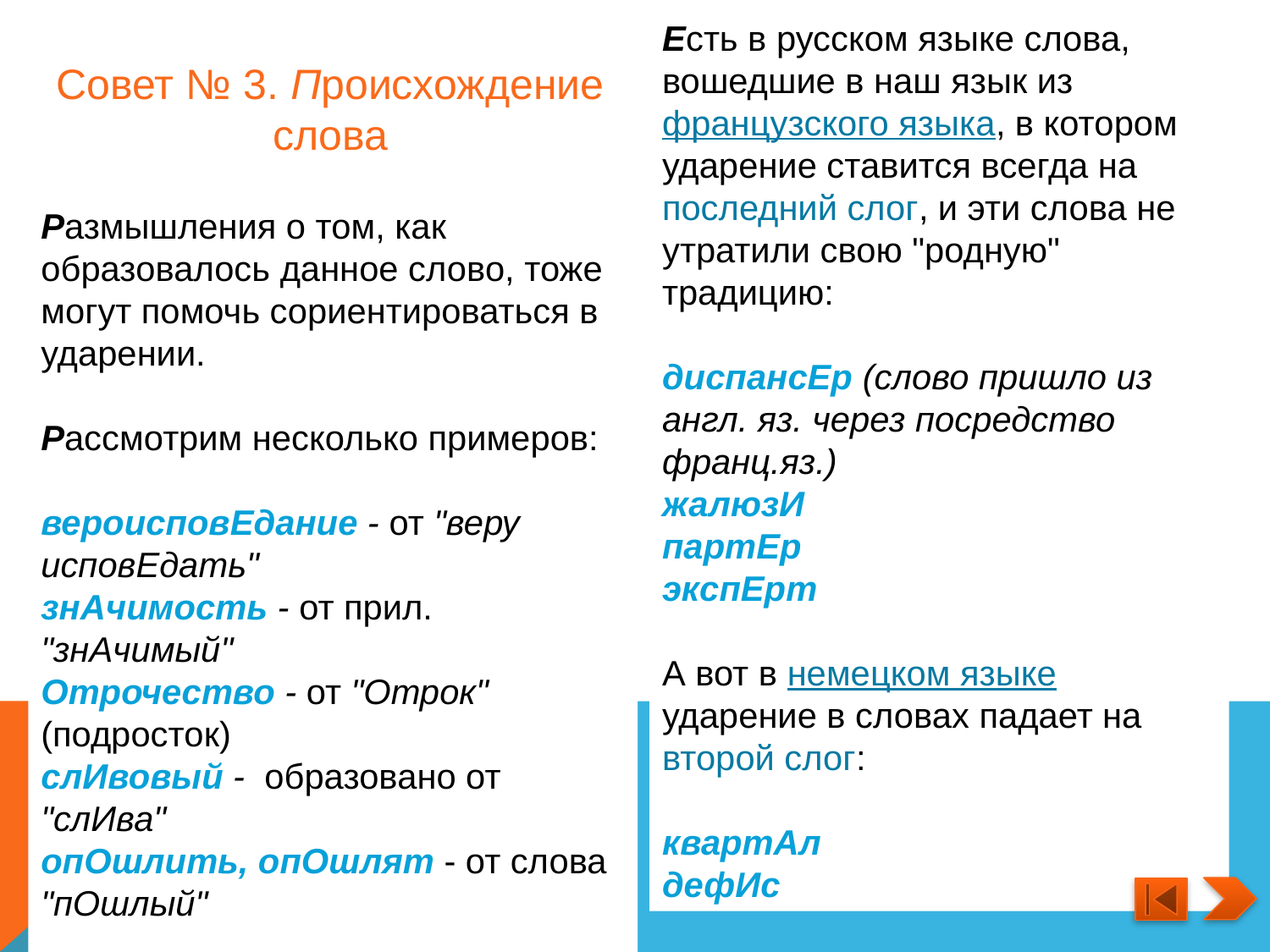

Совет № 3. Происхождение слова
Есть в русском языке слова, вошедшие в наш язык из французского языка, в котором ударение ставится всегда на последний слог, и эти слова не утратили свою "родную" традицию:
диспансЕр (слово пришло из англ. яз. через посредство франц.яз.)
жалюзИ
партЕр
экспЕрт
А вот в немецком языке ударение в словах падает на второй слог:
квартАл
дефИс
Размышления о том, как образовалось данное слово, тоже могут помочь сориентироваться в ударении.

Рассмотрим несколько примеров:
вероисповЕдание - от "веру исповЕдать"
знАчимость - от прил. "знАчимый"
Отрочество - от "Отрок" (подросток)
слИвовый -  образовано от "слИва"
опОшлить, опОшлят - от слова "пОшлый"